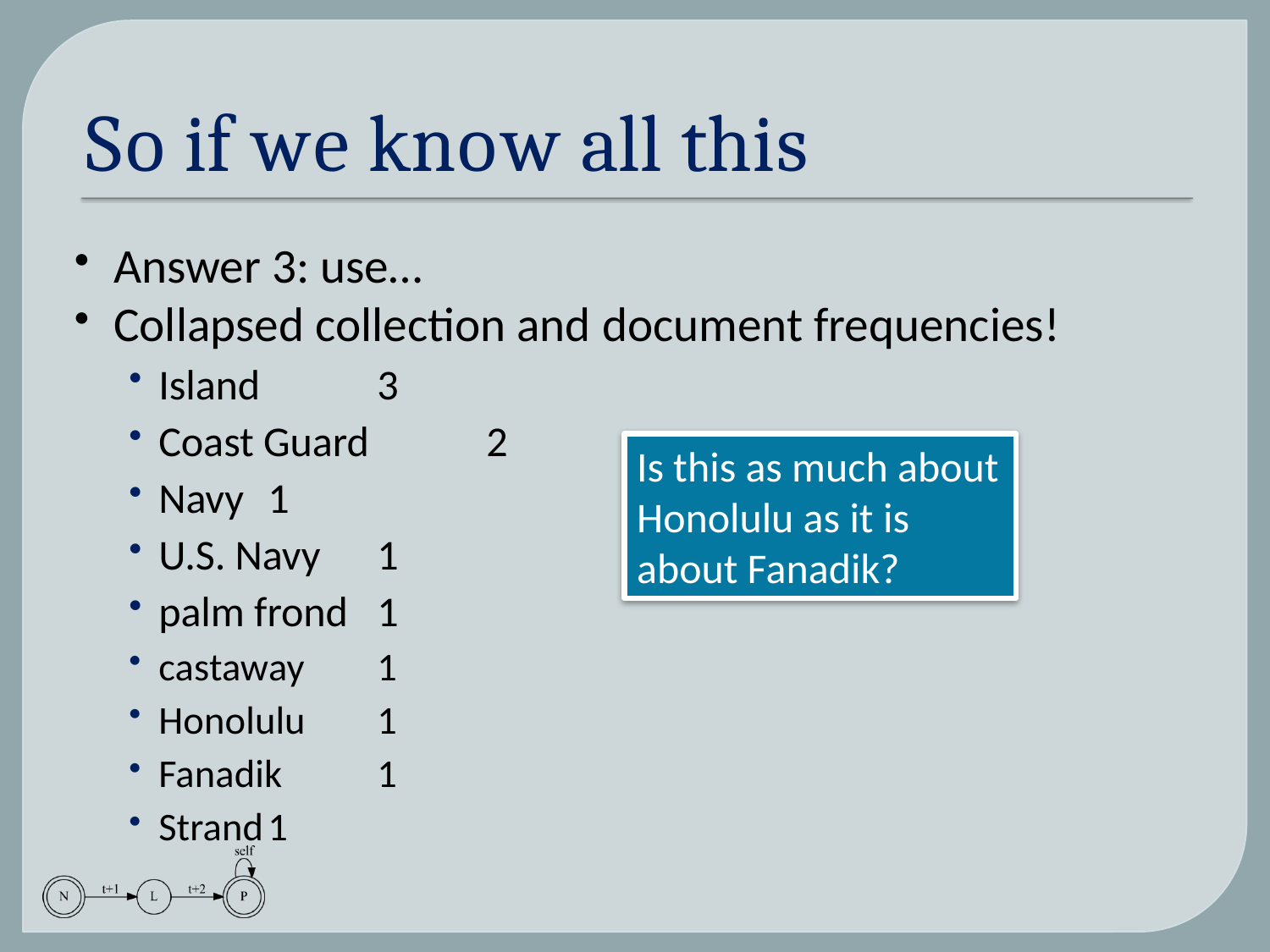

# So if we know all this
Answer 3: use…
Collapsed collection and document frequencies!
Island 		3
Coast Guard 	2
Navy 		1
U.S. Navy	1
palm frond 	1
castaway		1
Honolulu		1
Fanadik		1
Strand		1
Is this as much about Honolulu as it is about Fanadik?